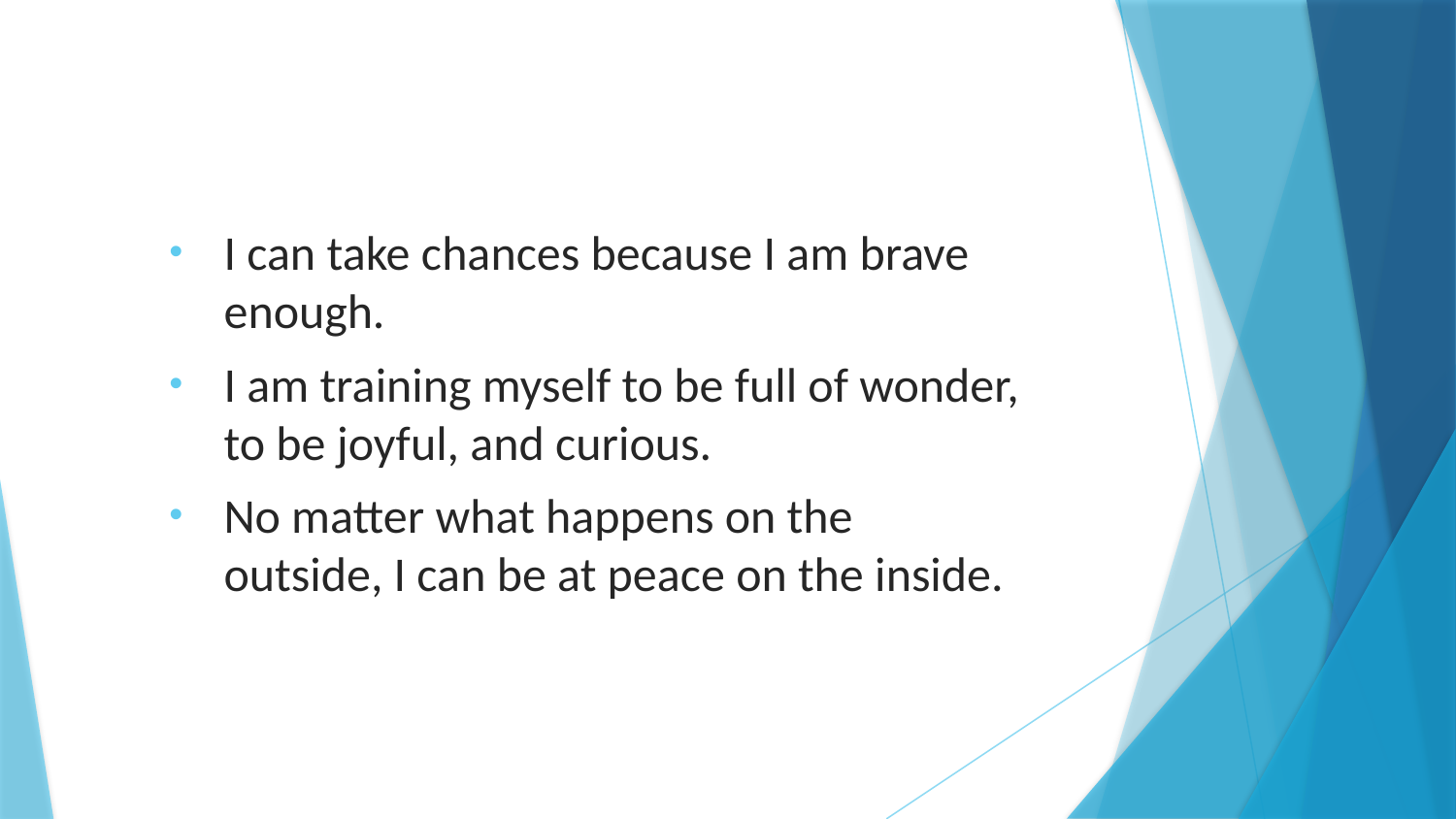

I can take chances because I am brave enough.
I am training myself to be full of wonder, to be joyful, and curious.
No matter what happens on the outside, I can be at peace on the inside.